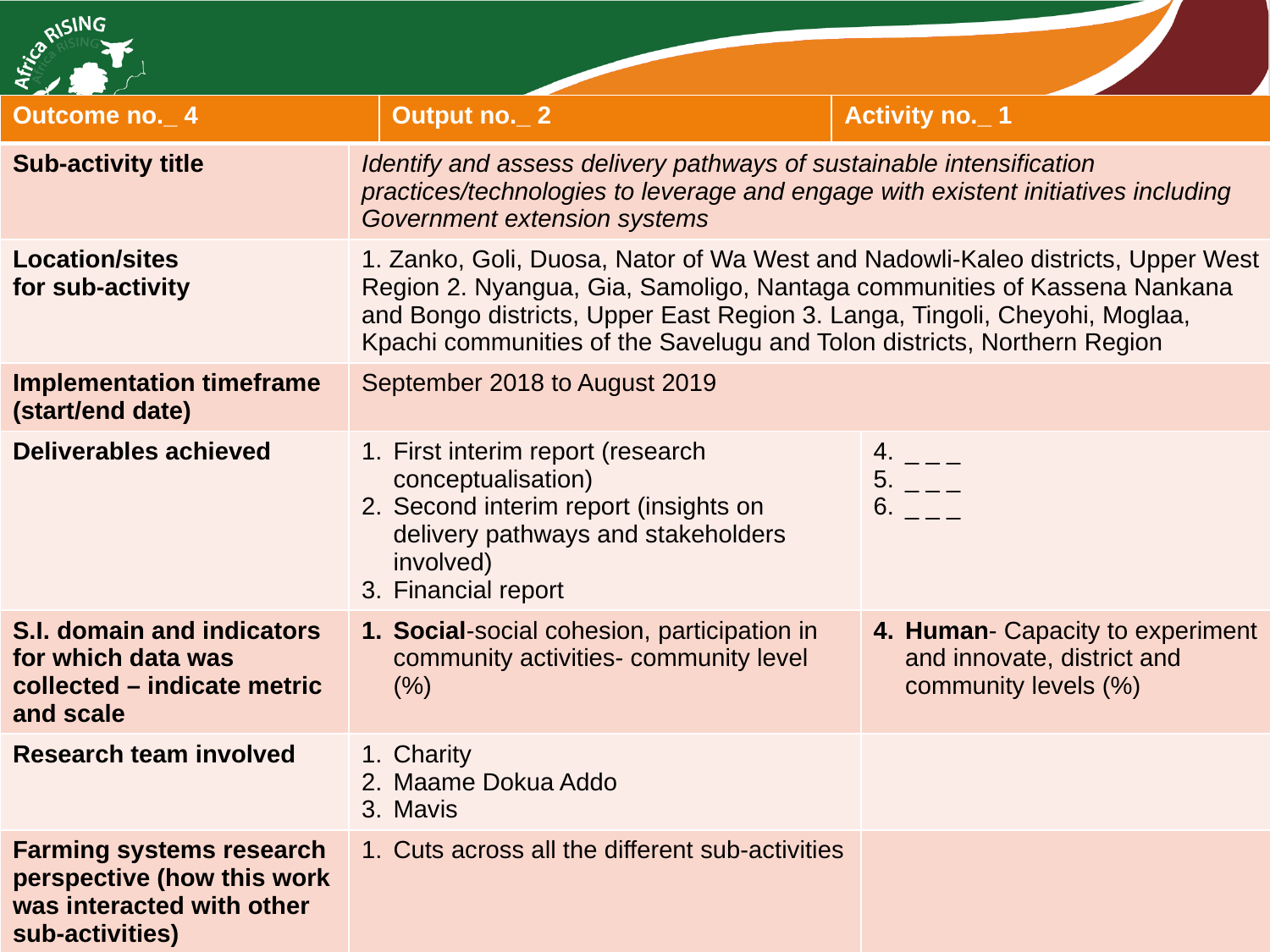

| Outcome no.\_ 4 |  | Output no.\_ 2 | Activity no.\_ 1 |  |
| --- | --- | --- | --- | --- |
| Sub-activity title | Identify and assess delivery pathways of sustainable intensification practices/technologies to leverage and engage with existent initiatives including Government extension systems |  |  |  |
| Location/sites for sub-activity | 1. Zanko, Goli, Duosa, Nator of Wa West and Nadowli-Kaleo districts, Upper West Region 2. Nyangua, Gia, Samoligo, Nantaga communities of Kassena Nankana and Bongo districts, Upper East Region 3. Langa, Tingoli, Cheyohi, Moglaa, Kpachi communities of the Savelugu and Tolon districts, Northern Region |  |  |  |
| Implementation timeframe (start/end date) | September 2018 to August 2019 |  |  |  |
| Deliverables achieved | First interim report (research conceptualisation) Second interim report (insights on delivery pathways and stakeholders involved) Financial report |  |  | \_ \_ \_ \_ \_ \_ \_ \_ \_ |
| S.I. domain and indicators for which data was collected – indicate metric and scale | Social-social cohesion, participation in community activities- community level (%) |  |  | Human- Capacity to experiment and innovate, district and community levels (%) |
| Research team involved | Charity Maame Dokua Addo Mavis |  |  |  |
| Farming systems research perspective (how this work was interacted with other sub-activities) | Cuts across all the different sub-activities |  |  |  |